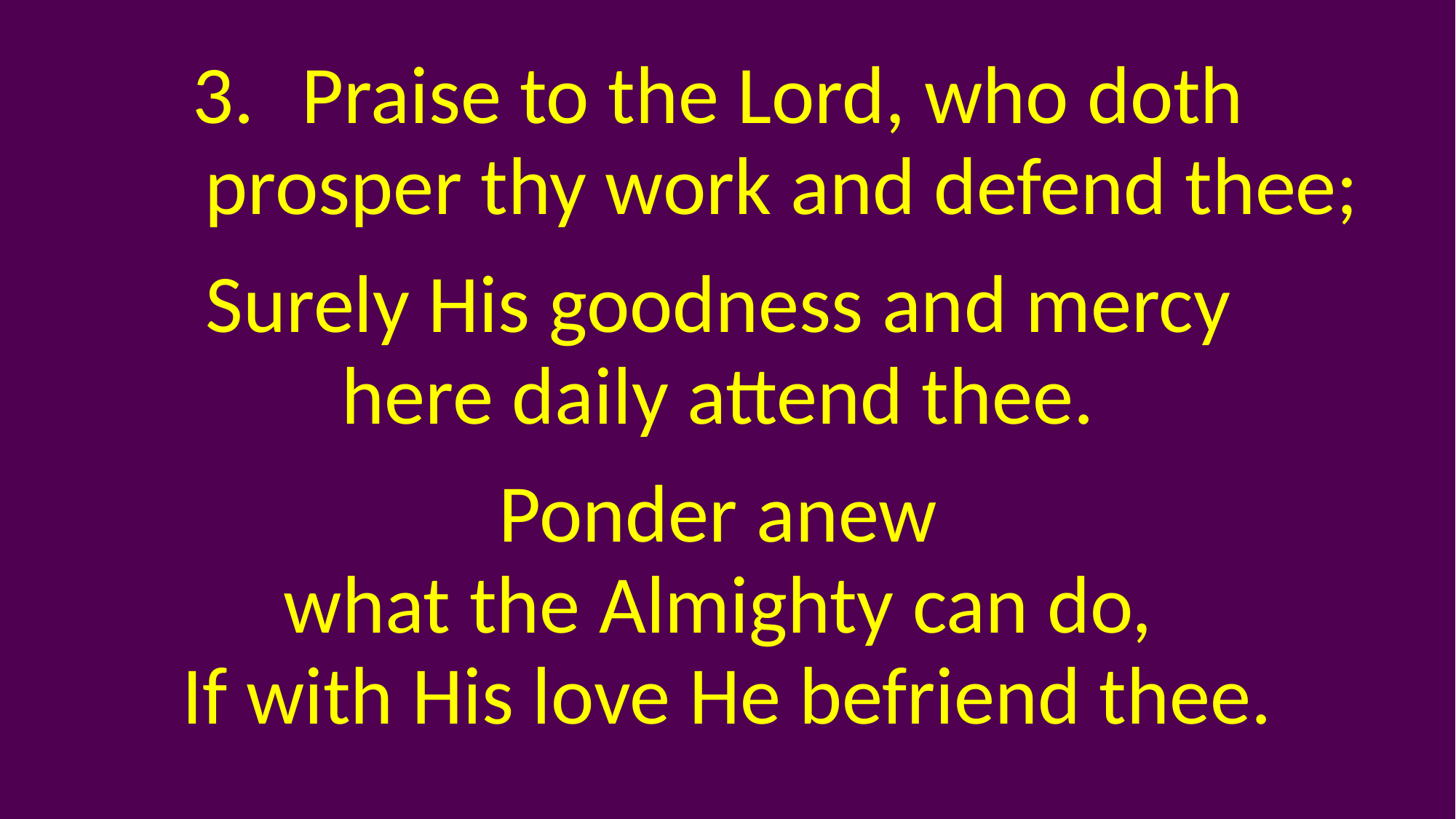

Praise to the Lord, who doth
prosper thy work and defend thee;
Surely His goodness and mercy
here daily attend thee.
Ponder anew
what the Almighty can do,
If with His love He befriend thee.